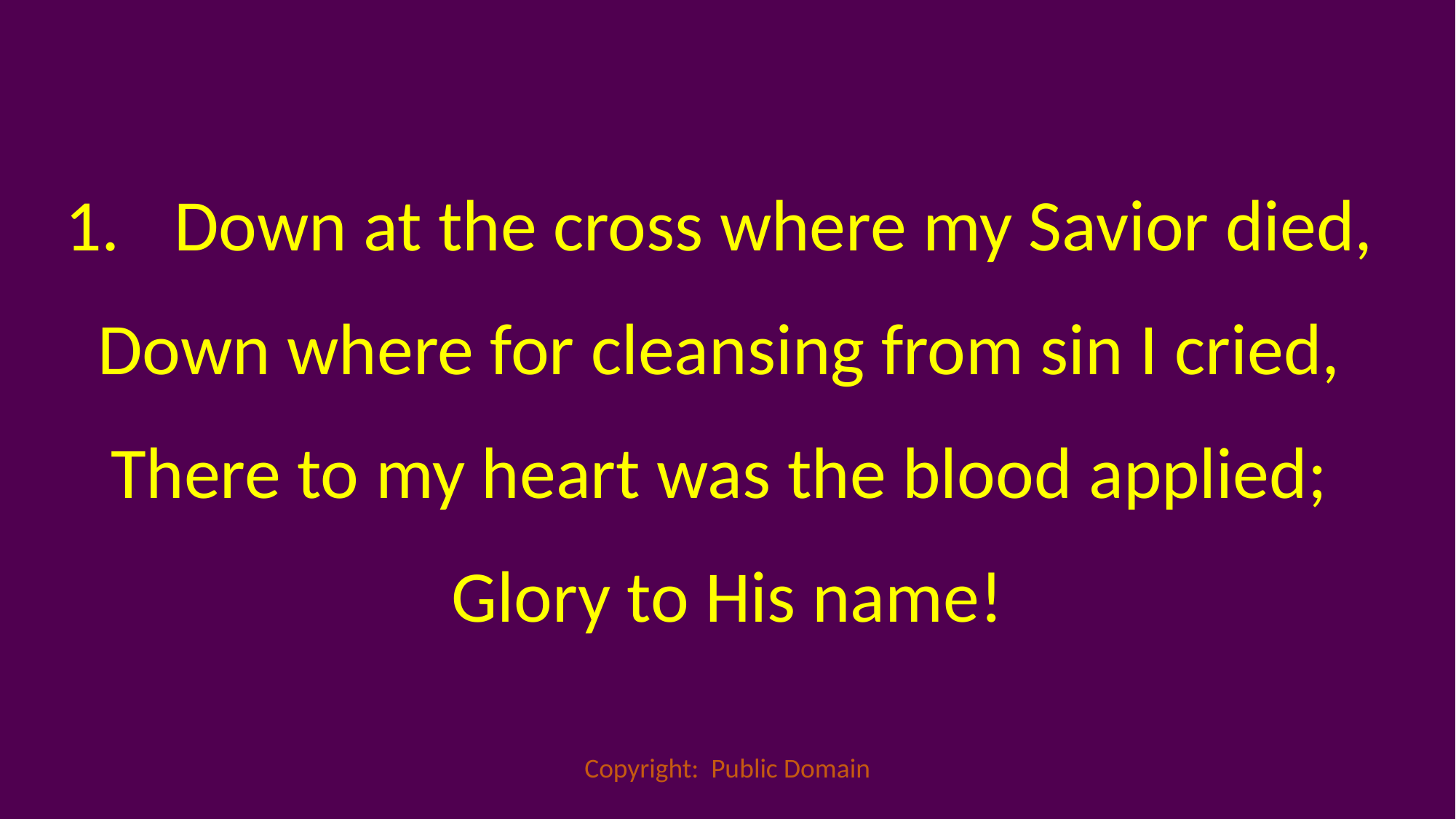

1. 	Down at the cross where my Savior died,
Down where for cleansing from sin I cried,
There to my heart was the blood applied;
Glory to His name!
Copyright:  Public Domain